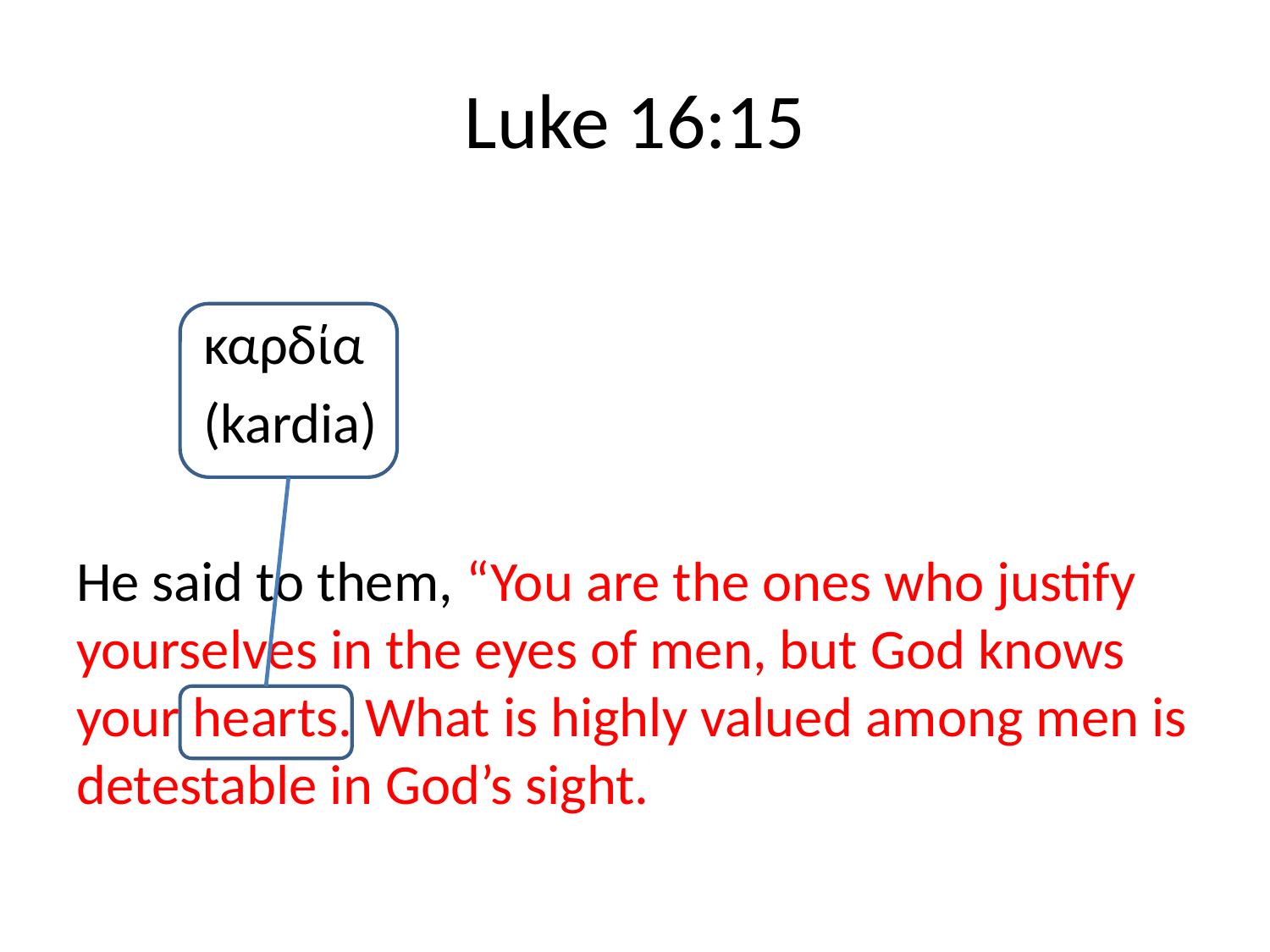

# Luke 16:15

	καρδία
	(kardia)

He said to them, “You are the ones who justify yourselves in the eyes of men, but God knows your hearts. What is highly valued among men is detestable in God’s sight.